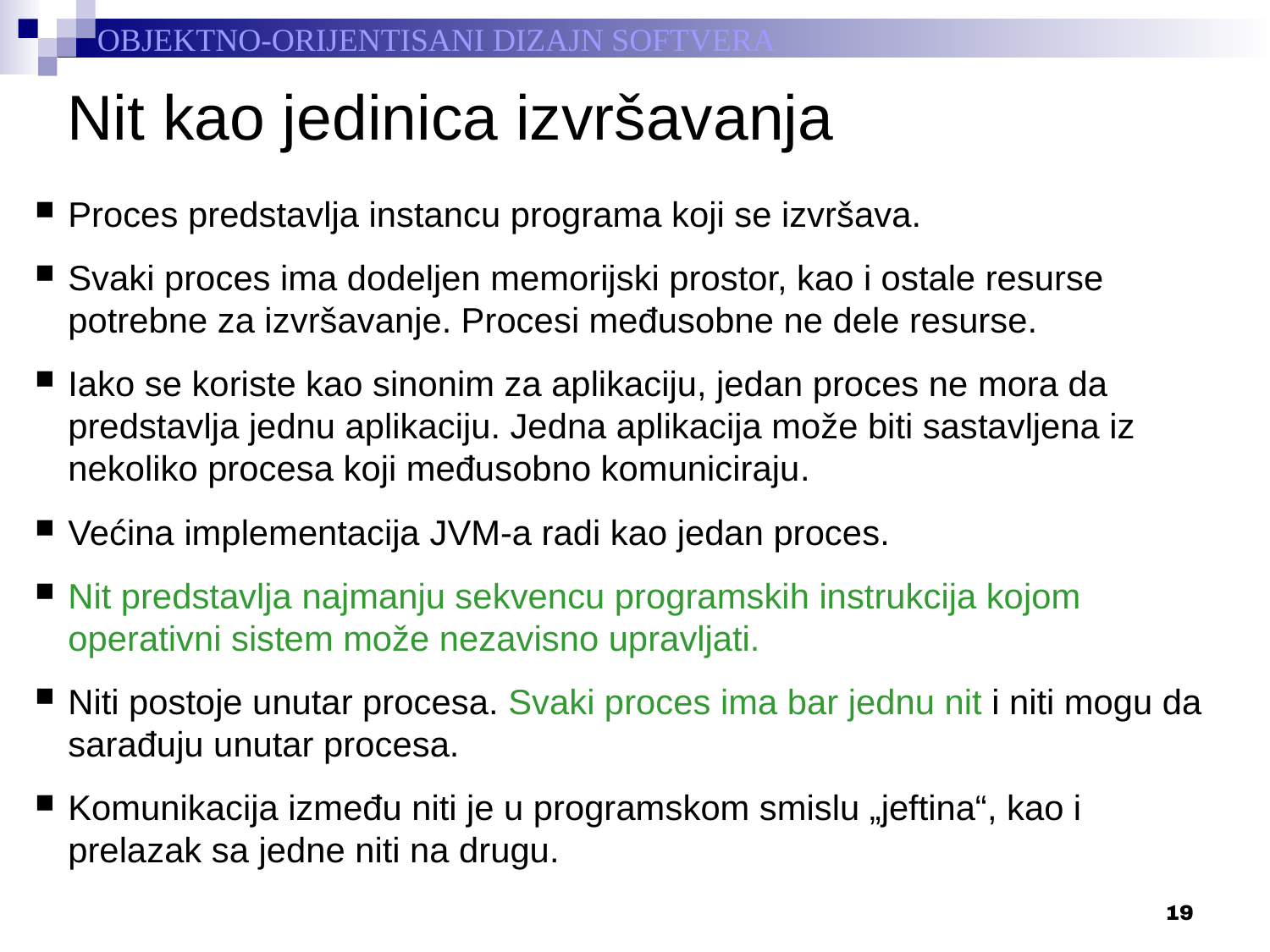

# Nit kao jedinica izvršavanja
Proces predstavlja instancu programa koji se izvršava.
Svaki proces ima dodeljen memorijski prostor, kao i ostale resurse potrebne za izvršavanje. Procesi međusobne ne dele resurse.
Iako se koriste kao sinonim za aplikaciju, jedan proces ne mora da predstavlja jednu aplikaciju. Jedna aplikacija može biti sastavljena iz nekoliko procesa koji međusobno komuniciraju.
Većina implementacija JVM-a radi kao jedan proces.
Nit predstavlja najmanju sekvencu programskih instrukcija kojom operativni sistem može nezavisno upravljati.
Niti postoje unutar procesa. Svaki proces ima bar jednu nit i niti mogu da sarađuju unutar procesa.
Komunikacija između niti je u programskom smislu „jeftina“, kao i prelazak sa jedne niti na drugu.
19